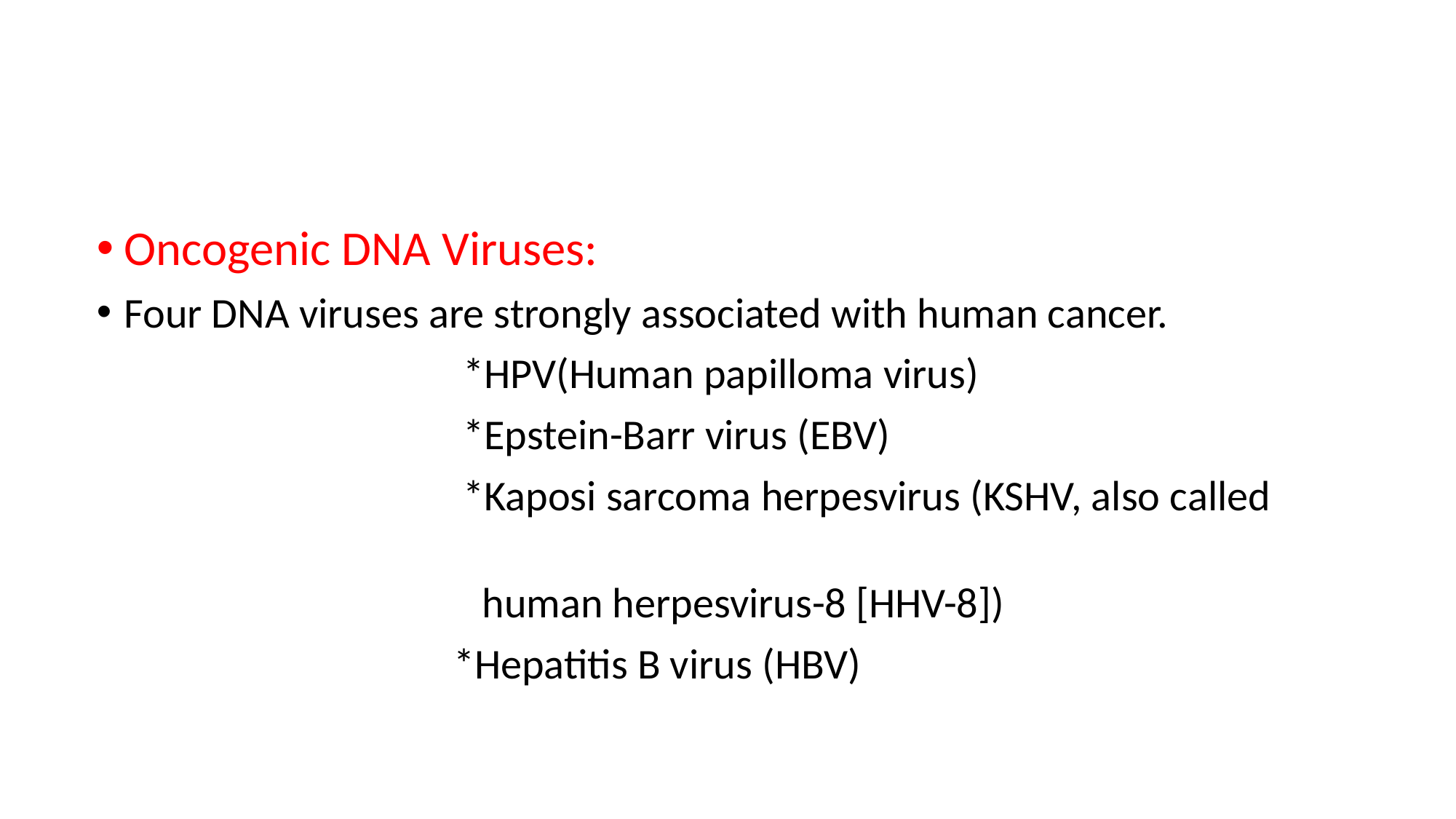

#
Oncogenic DNA Viruses:
Four DNA viruses are strongly associated with human cancer.
                                      *HPV(Human papilloma virus)
                                      *Epstein-Barr virus (EBV)
                                      *Kaposi sarcoma herpesvirus (KSHV, also called
                                        human herpesvirus-8 [HHV-8])
                                     *Hepatitis B virus (HBV)